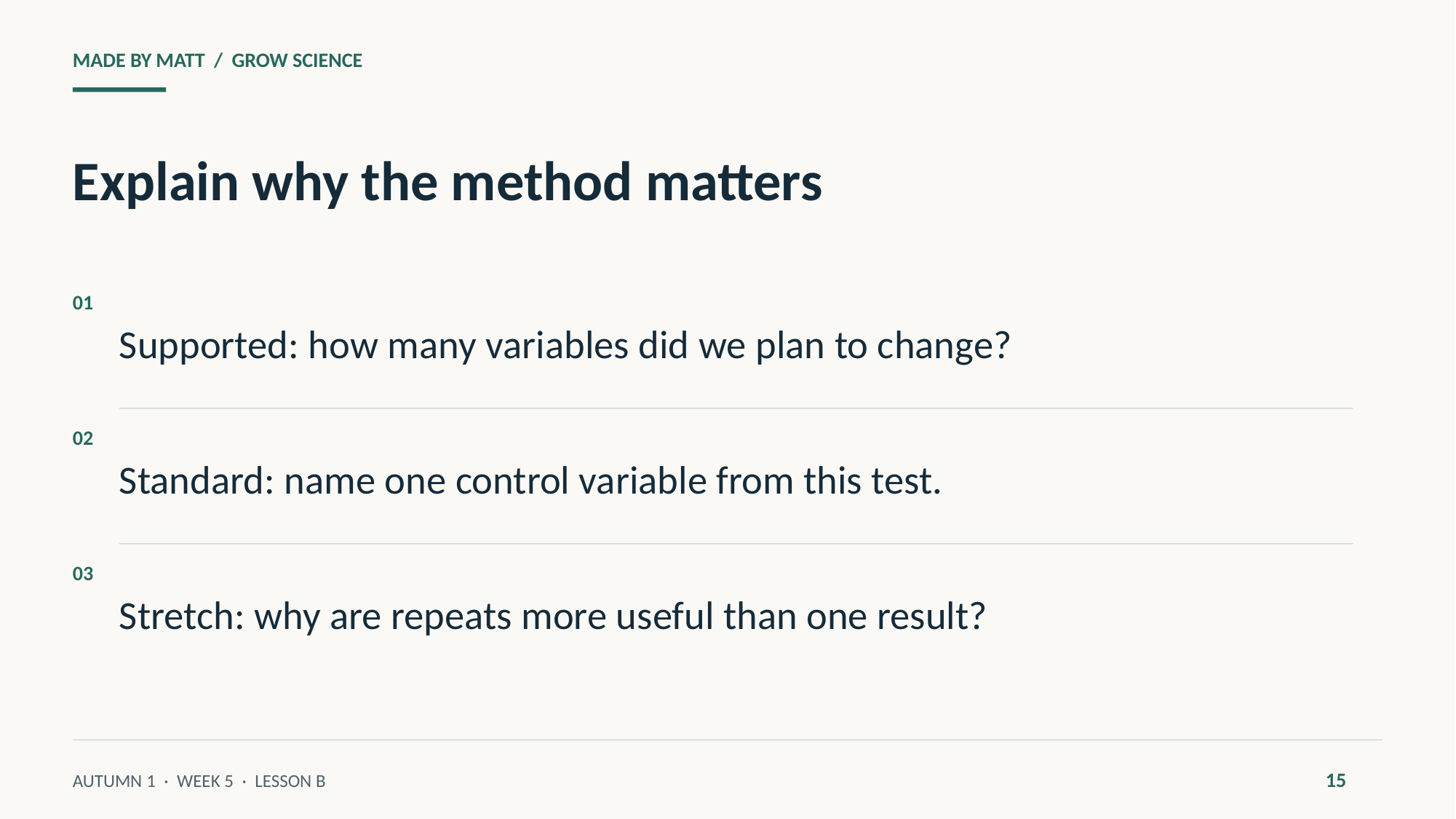

MADE BY MATT  /  GROW SCIENCE

Explain why the method matters
Supported: how many variables did we plan to change?
01

Standard: name one control variable from this test.
02

Stretch: why are repeats more useful than one result?
03

15
AUTUMN 1  ·  WEEK 5  ·  LESSON B